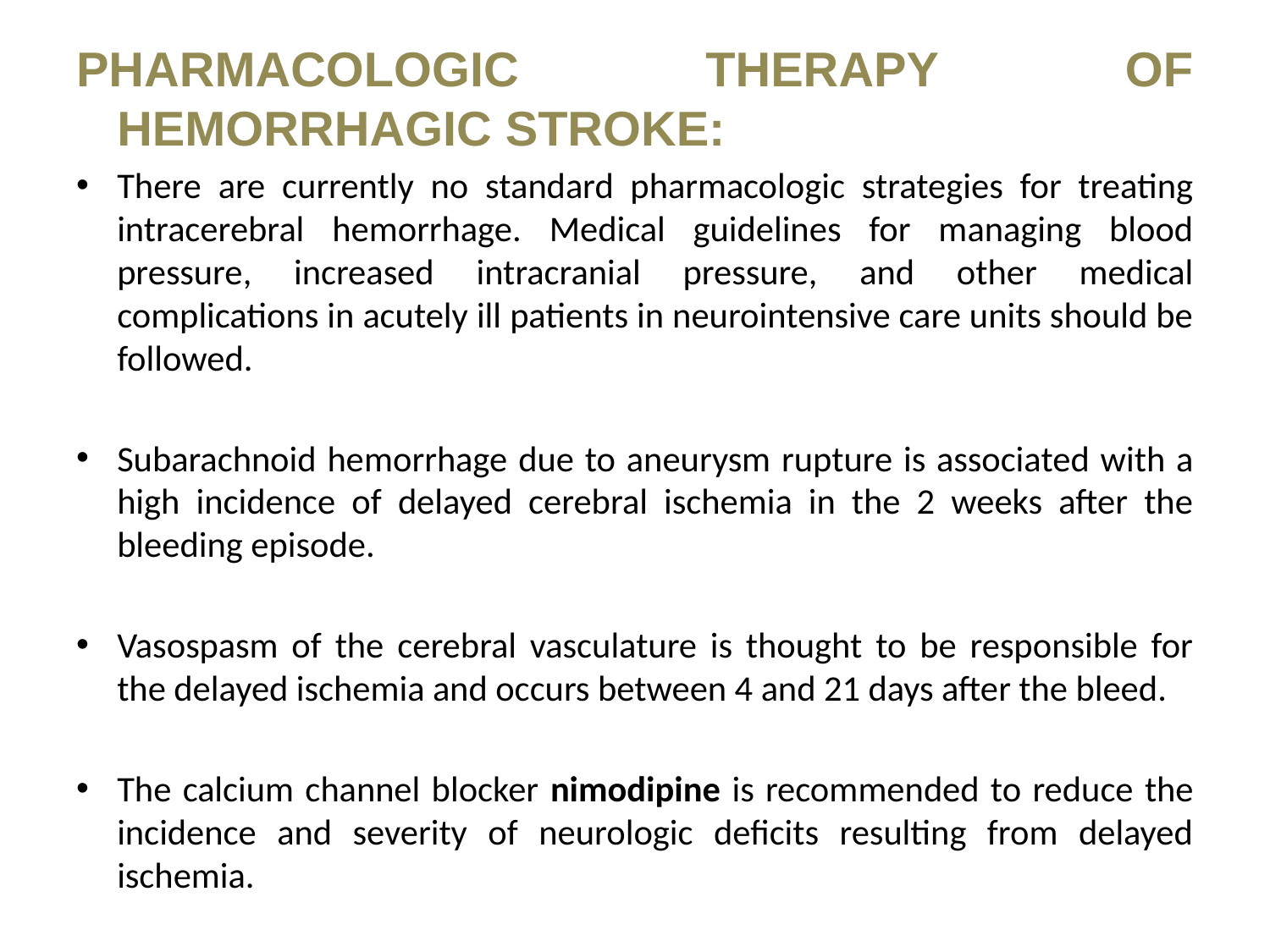

PHARMACOLOGIC THERAPY OF HEMORRHAGIC STROKE:
There are currently no standard pharmacologic strategies for treating intracerebral hemorrhage. Medical guidelines for managing blood pressure, increased intracranial pressure, and other medical complications in acutely ill patients in neurointensive care units should be followed.

Subarachnoid hemorrhage due to aneurysm rupture is associated with a high incidence of delayed cerebral ischemia in the 2 weeks after the bleeding episode.

Vasospasm of the cerebral vasculature is thought to be responsible for the delayed ischemia and occurs between 4 and 21 days after the bleed.

The calcium channel blocker nimodipine is recommended to reduce the incidence and severity of neurologic deficits resulting from delayed ischemia.